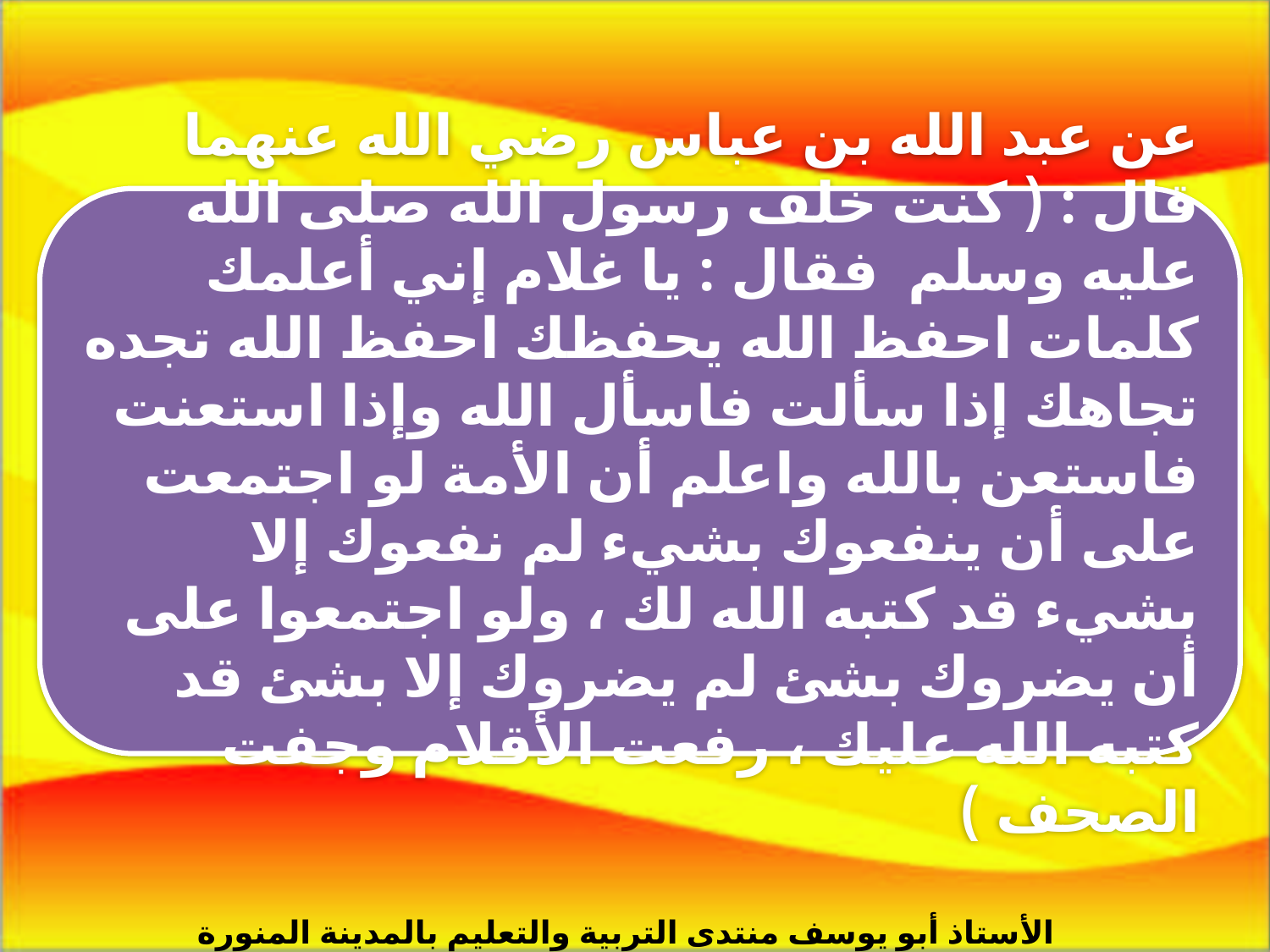

عن عبد الله بن عباس رضي الله عنهما قال : ( كنت خلف رسول الله صلى الله عليه وسلم  فقال : يا غلام إني أعلمك كلمات احفظ الله يحفظك احفظ الله تجده تجاهك إذا سألت فاسأل الله وإذا استعنت فاستعن بالله واعلم أن الأمة لو اجتمعت على أن ينفعوك بشيء لم نفعوك إلا بشيء قد كتبه الله لك ، ولو اجتمعوا على أن يضروك بشئ لم يضروك إلا بشئ قد كتبه الله عليك ، رفعت الأقلام وجفت الصحف )
الأستاذ أبو يوسف منتدى التربية والتعليم بالمدينة المنورة